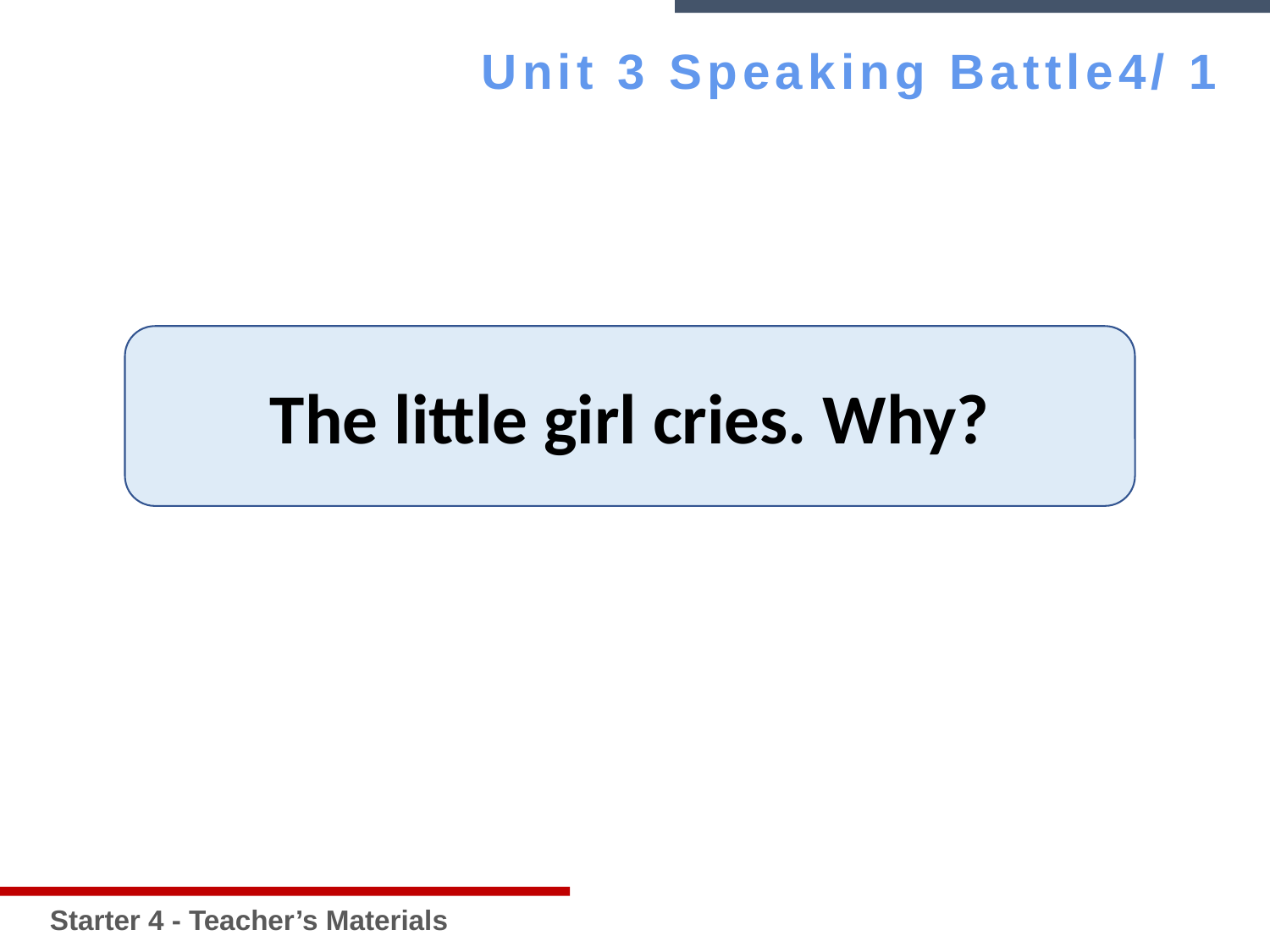

Starter 4 - Teacher’s Materials
Unit 3 Speaking Battle4/ 1
The little girl cries. Why?